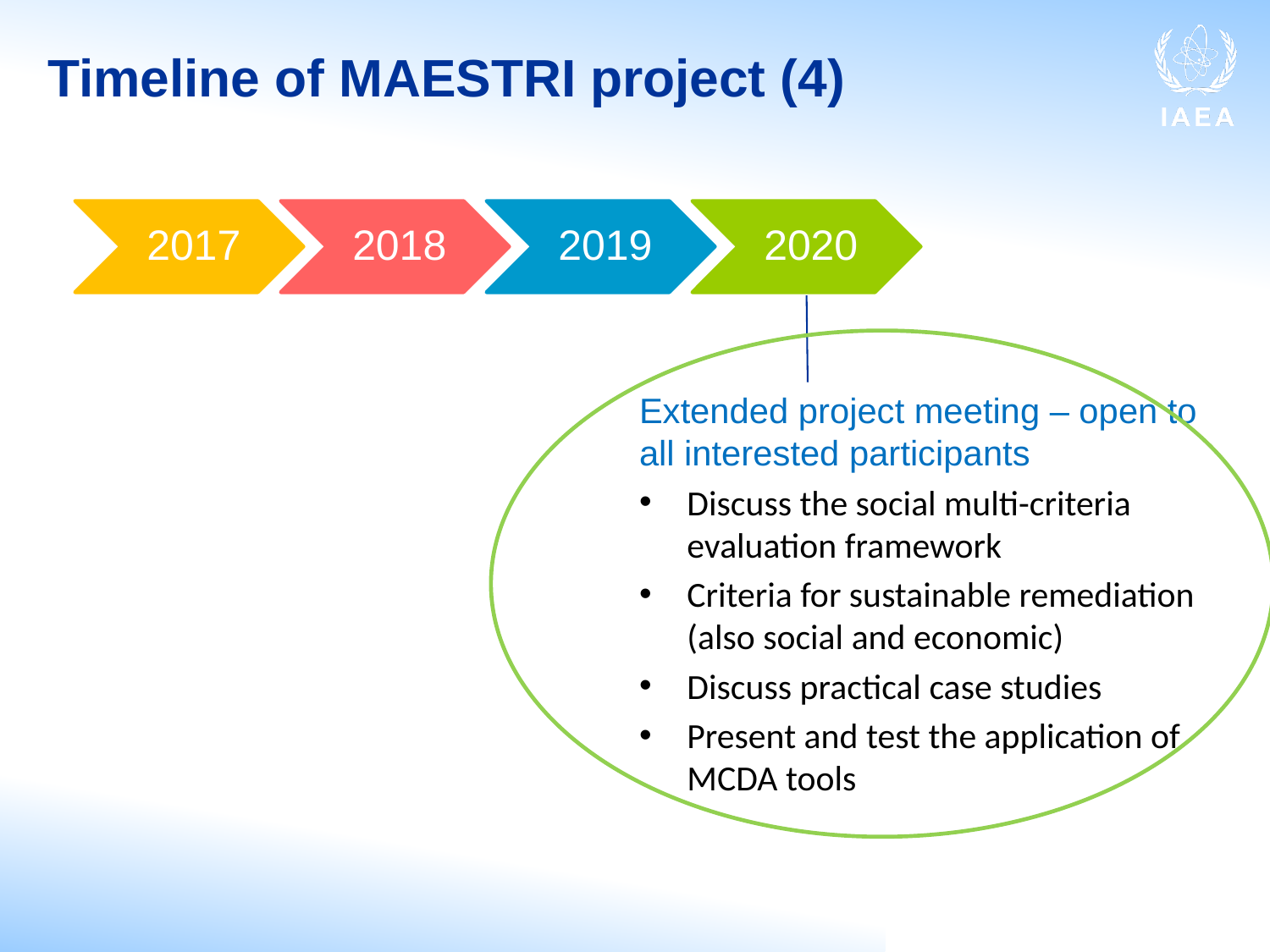

# Timeline of MAESTRI project (4)
2017
2018
2019
2020

Extended project meeting – open to all interested participants
Discuss the social multi-criteria evaluation framework
Criteria for sustainable remediation (also social and economic)
Discuss practical case studies
Present and test the application of MCDA tools